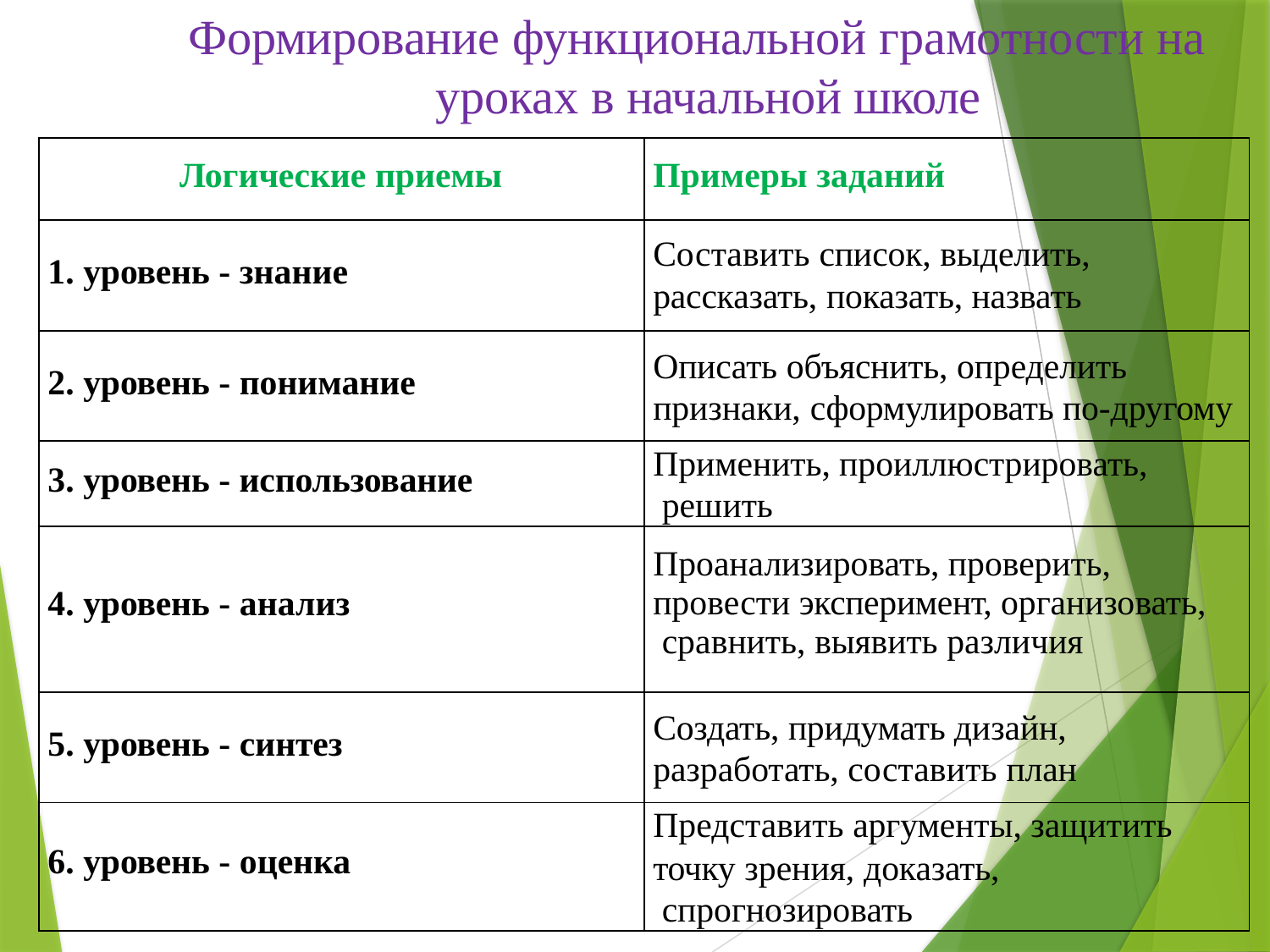

# Формирование функциональной грамотности на  уроках в начальной школе
| Логические приемы | Примеры заданий |
| --- | --- |
| 1. уровень - знание | Составить список, выделить, рассказать, показать, назвать |
| 2. уровень - понимание | Описать объяснить, определить признаки, сформулировать по-другому |
| 3. уровень - использование | Применить, проиллюстрировать, решить |
| 4. уровень - анализ | Проанализировать, проверить, провести эксперимент, организовать, сравнить, выявить различия |
| 5. уровень - синтез | Создать, придумать дизайн, разработать, составить план |
| 6. уровень - оценка | Представить аргументы, защитить точку зрения, доказать, спрогнозировать |